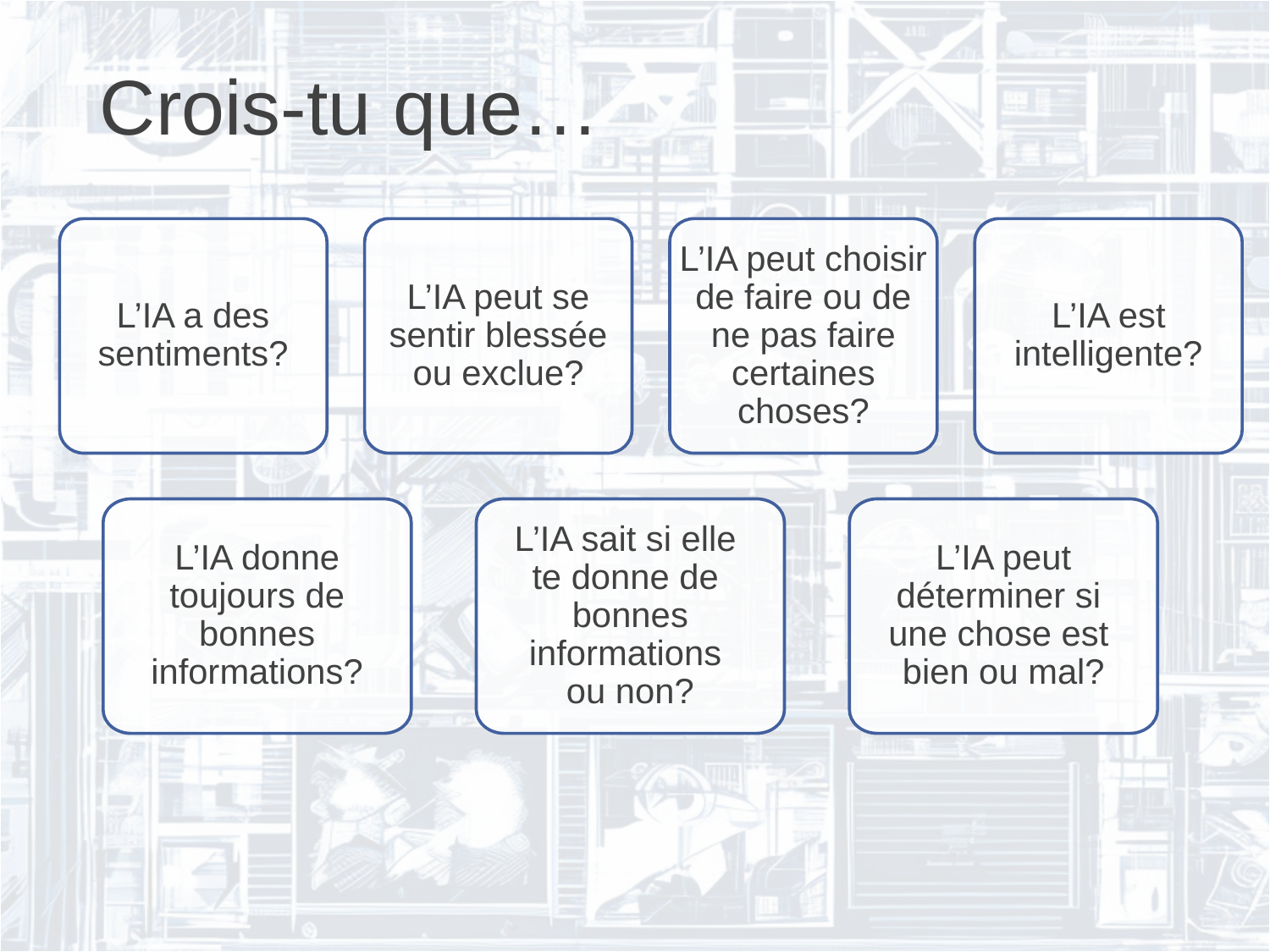

Crois-tu que…
L’IA a des sentiments?
L’IA peut se sentir blessée ou exclue?
L’IA peut choisir de faire ou de ne pas faire certaines choses?
L’IA est intelligente?
L’IA donne toujours de bonnes informations?
L’IA sait si elle
te donne de
bonnes informations
ou non?
L’IA peut déterminer si
une chose est
bien ou mal?